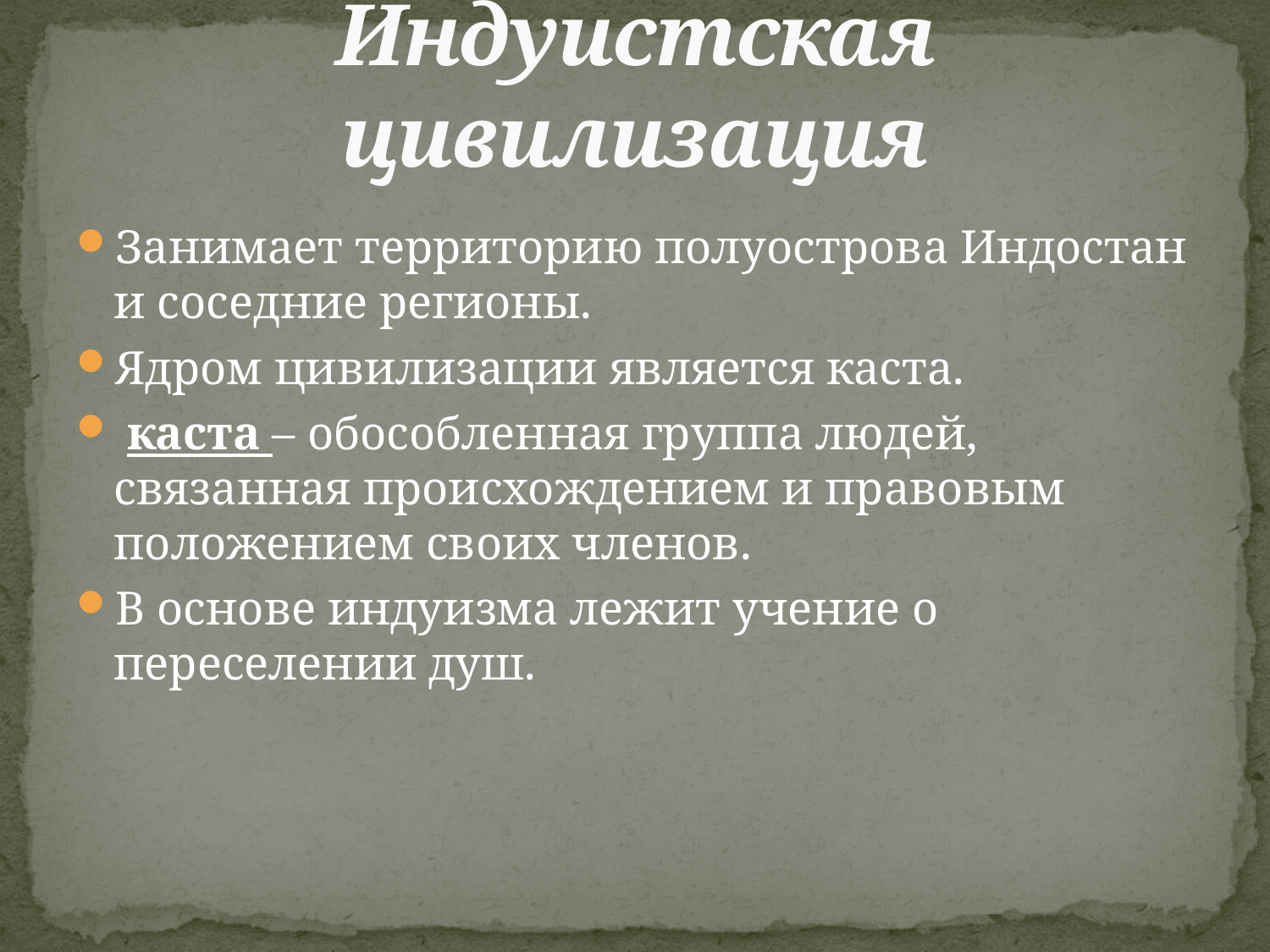

# Индуистская цивилизация
Занимает территорию полуострова Индостан и соседние регионы.
Ядром цивилизации является каста.
 каста – обособленная группа людей, связанная происхождением и правовым положением своих членов.
В основе индуизма лежит учение о переселении душ.